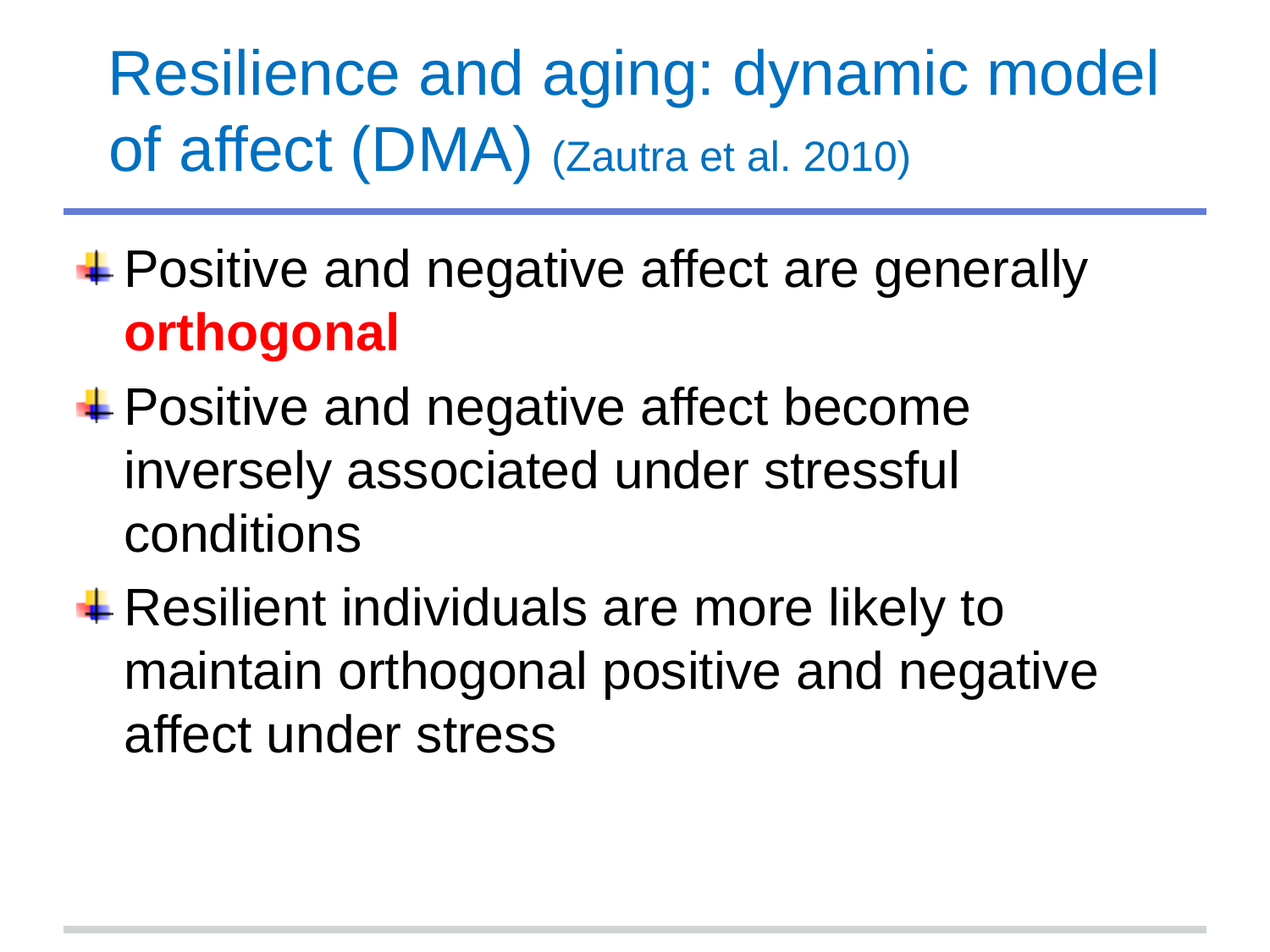

# Resilience and aging: dynamic model of affect (DMA) (Zautra et al. 2010)
Positive and negative affect are generally orthogonal
Positive and negative affect become inversely associated under stressful conditions
Resilient individuals are more likely to maintain orthogonal positive and negative affect under stress